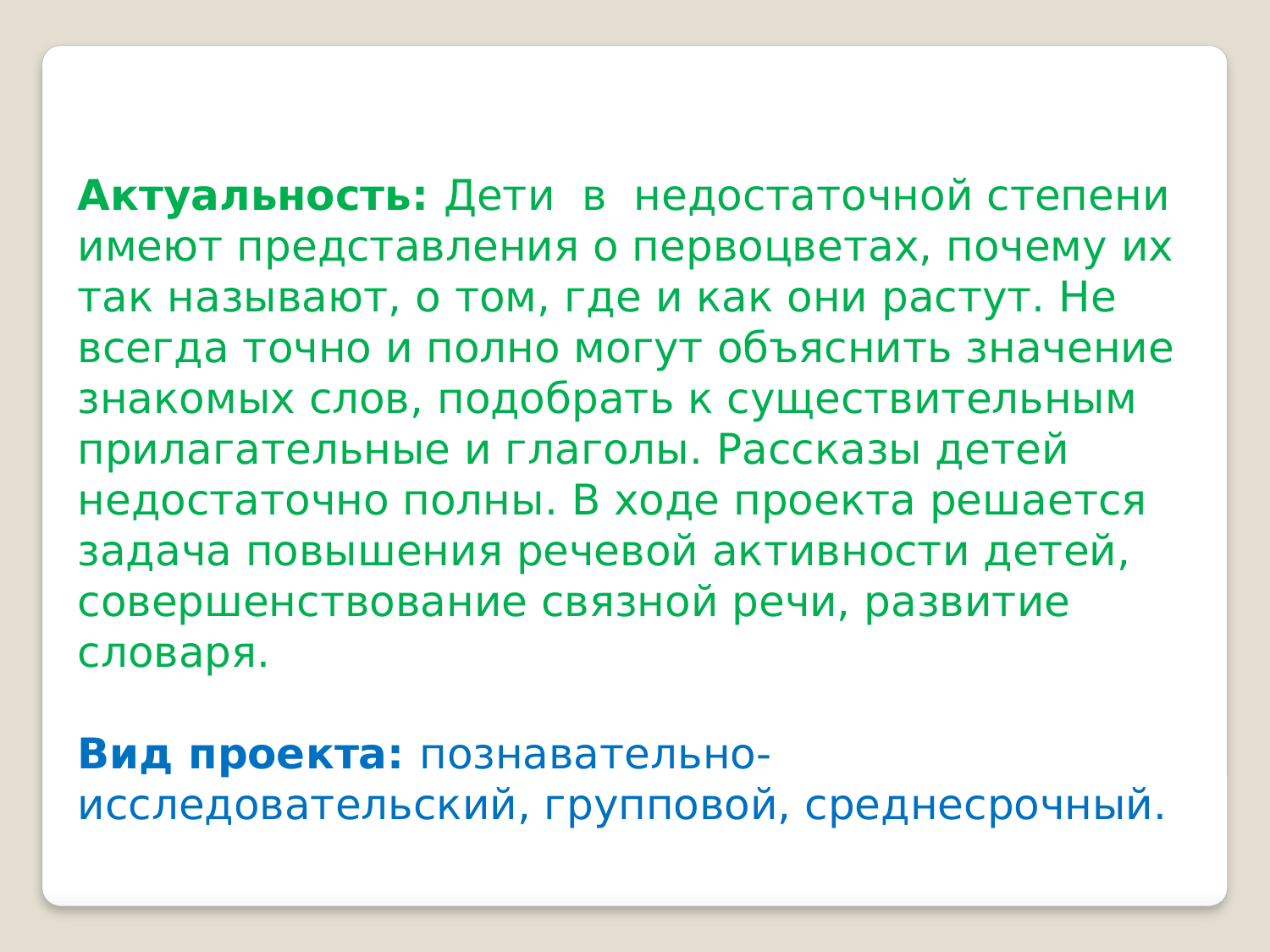

Актуальность: Дети  в  недостаточной степени имеют представления о первоцветах, почему их так называют, о том, где и как они растут. Не всегда точно и полно могут объяснить значение знакомых слов, подобрать к существительным прилагательные и глаголы. Рассказы детей недостаточно полны. В ходе проекта решается задача повышения речевой активности детей, совершенствование связной речи, развитие словаря.

Вид проекта: познавательно-исследовательский, групповой, среднесрочный.